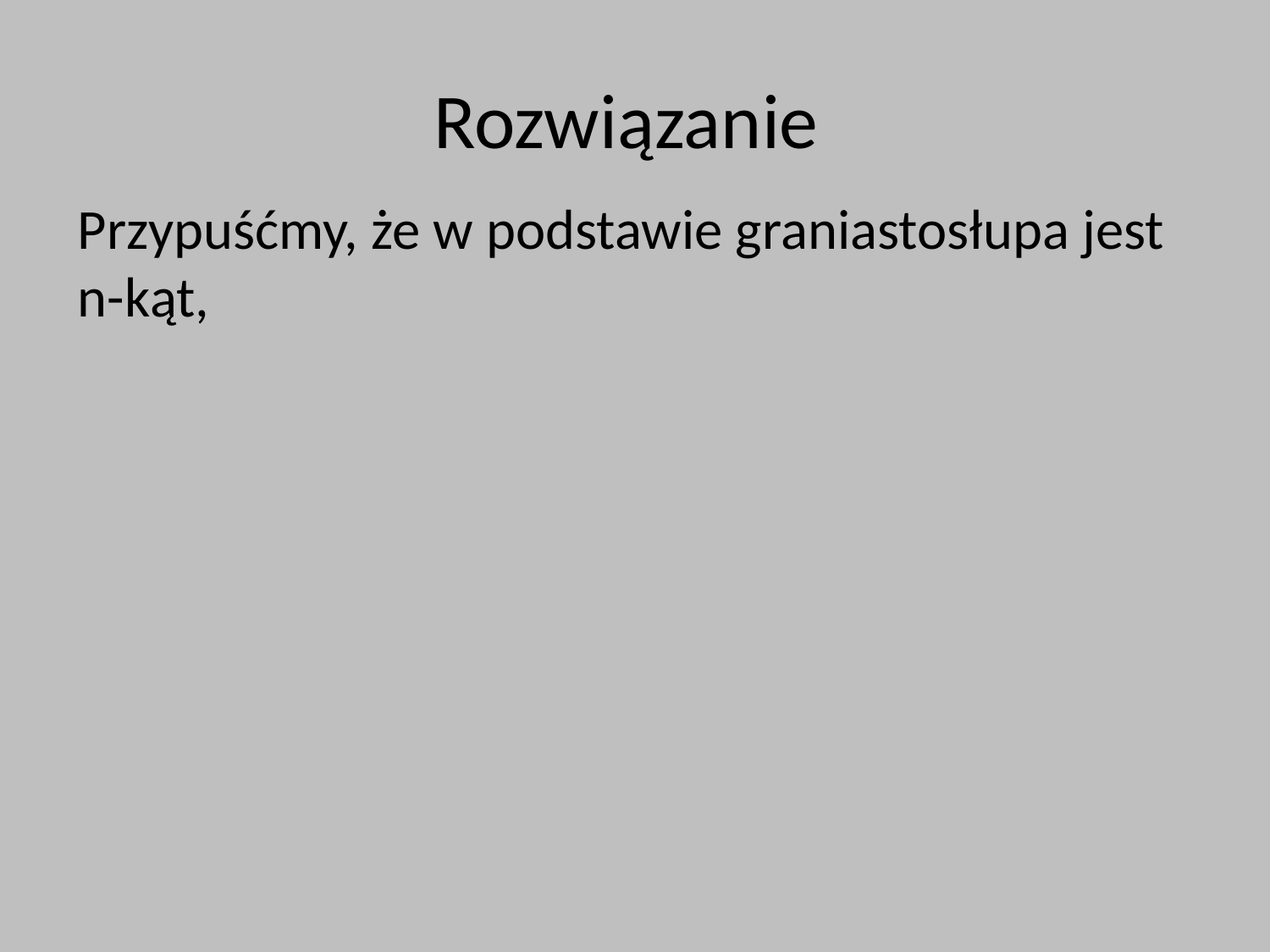

# Rozwiązanie
Przypuśćmy, że w podstawie graniastosłupa jest n-kąt,